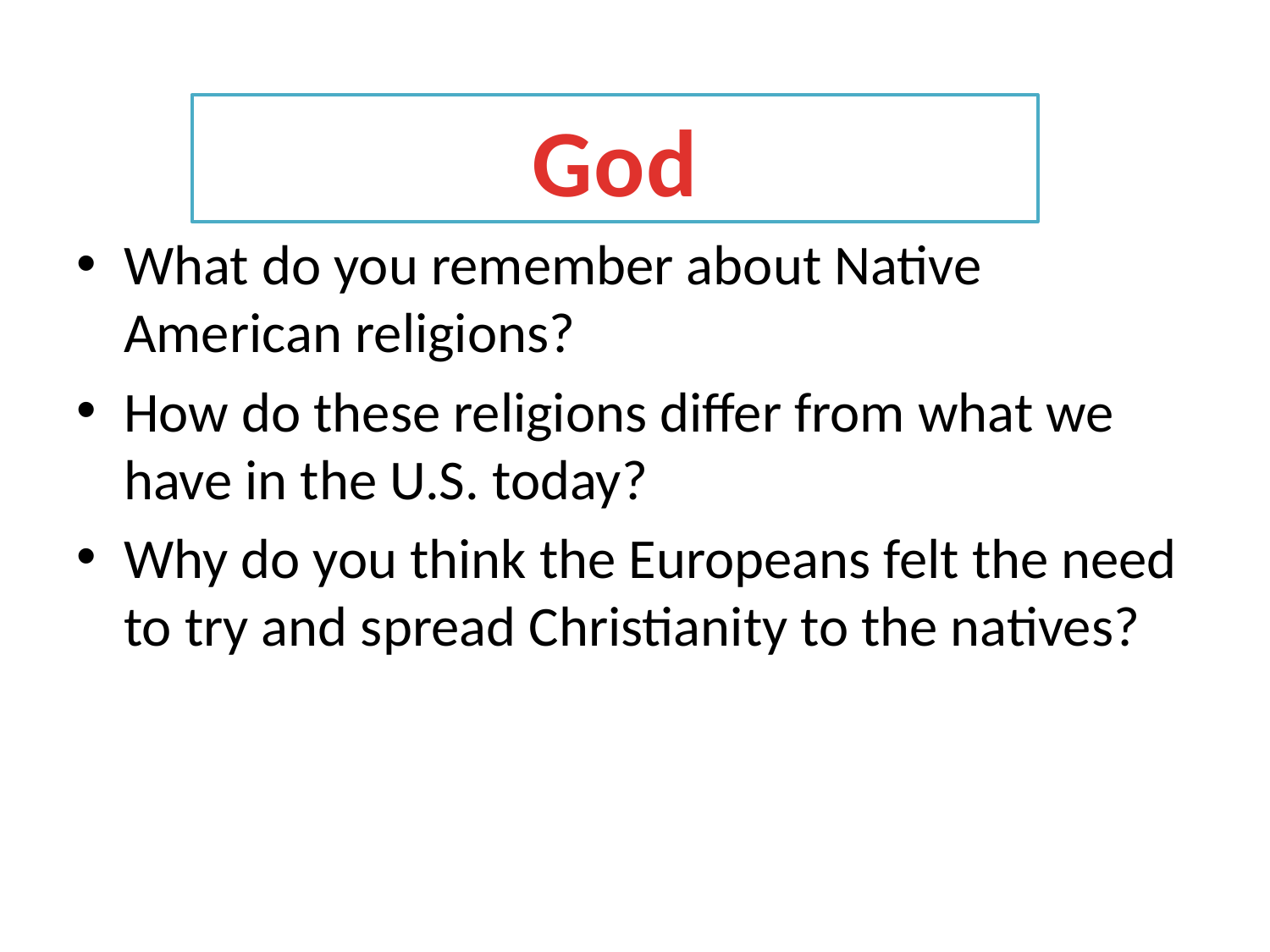

God
What do you remember about Native American religions?
How do these religions differ from what we have in the U.S. today?
Why do you think the Europeans felt the need to try and spread Christianity to the natives?